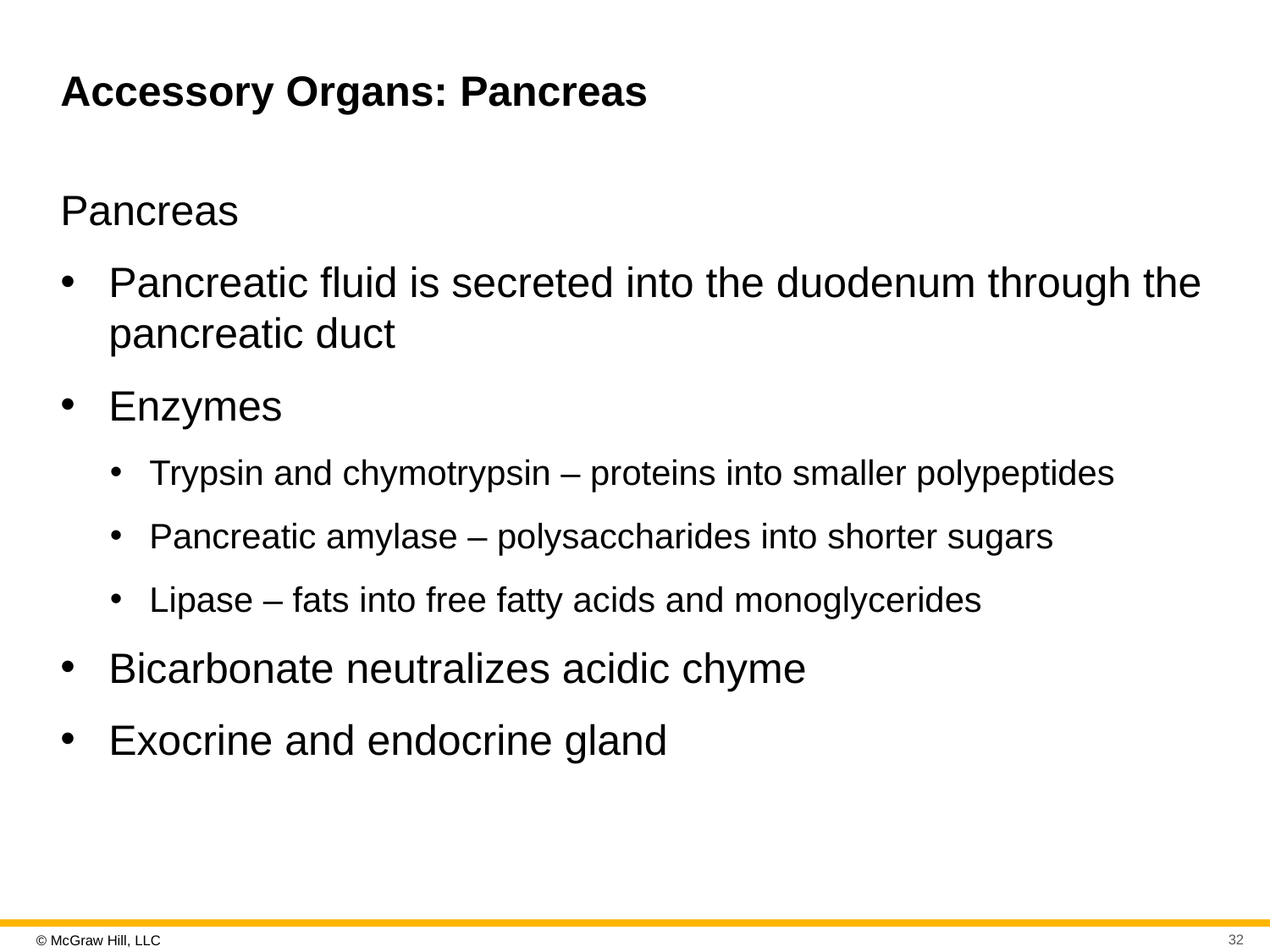

# Accessory Organs: Pancreas
Pancreas
Pancreatic fluid is secreted into the duodenum through the pancreatic duct
Enzymes
Trypsin and chymotrypsin – proteins into smaller polypeptides
Pancreatic amylase – polysaccharides into shorter sugars
Lipase – fats into free fatty acids and monoglycerides
Bicarbonate neutralizes acidic chyme
Exocrine and endocrine gland
32